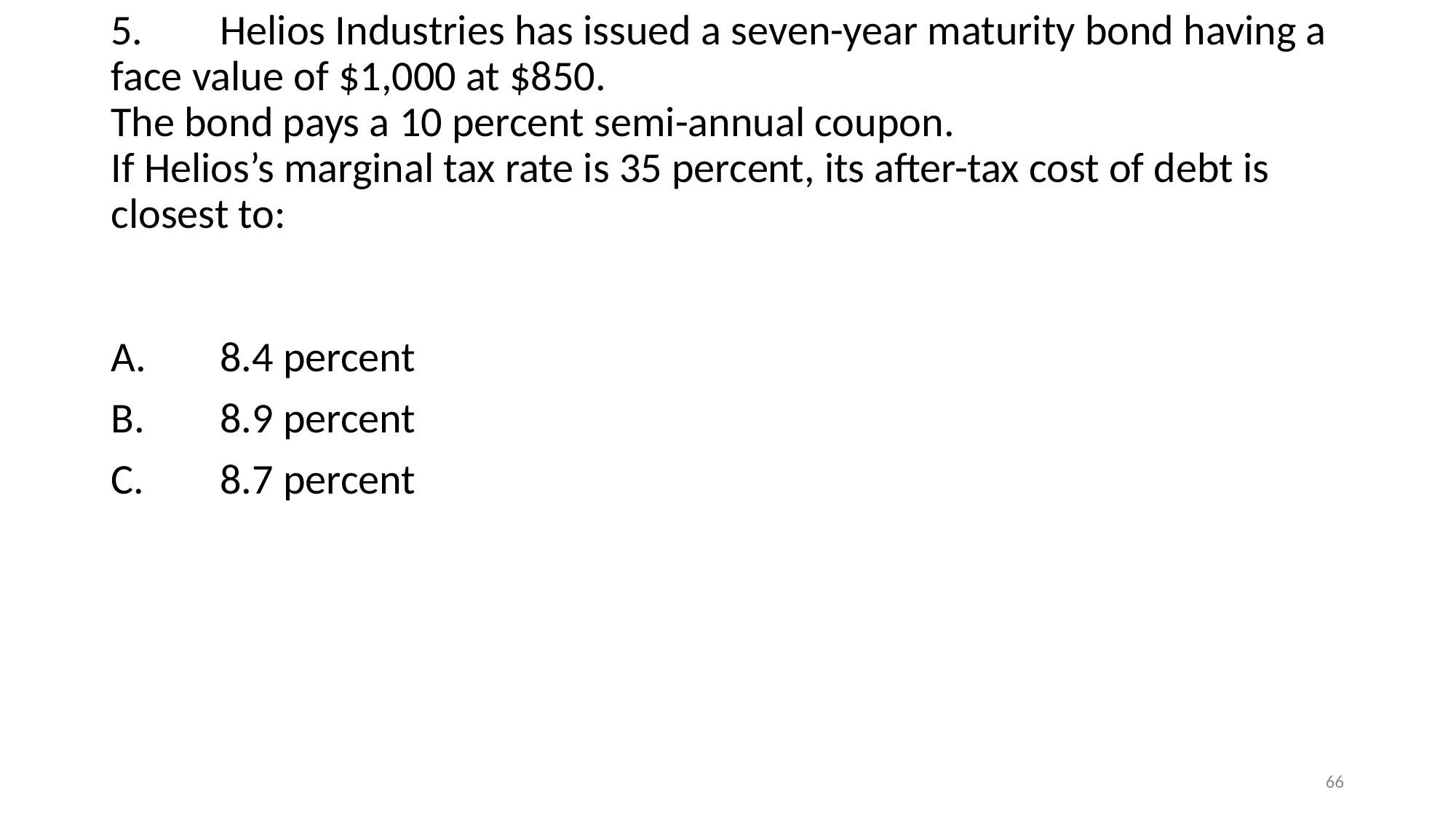

# 5.	Helios Industries has issued a seven-year maturity bond having a face value of $1,000 at $850. The bond pays a 10 percent semi-annual coupon. If Helios’s marginal tax rate is 35 percent, its after-tax cost of debt is closest to:
A.	8.4 percent
B.	8.9 percent
C.	8.7 percent
66